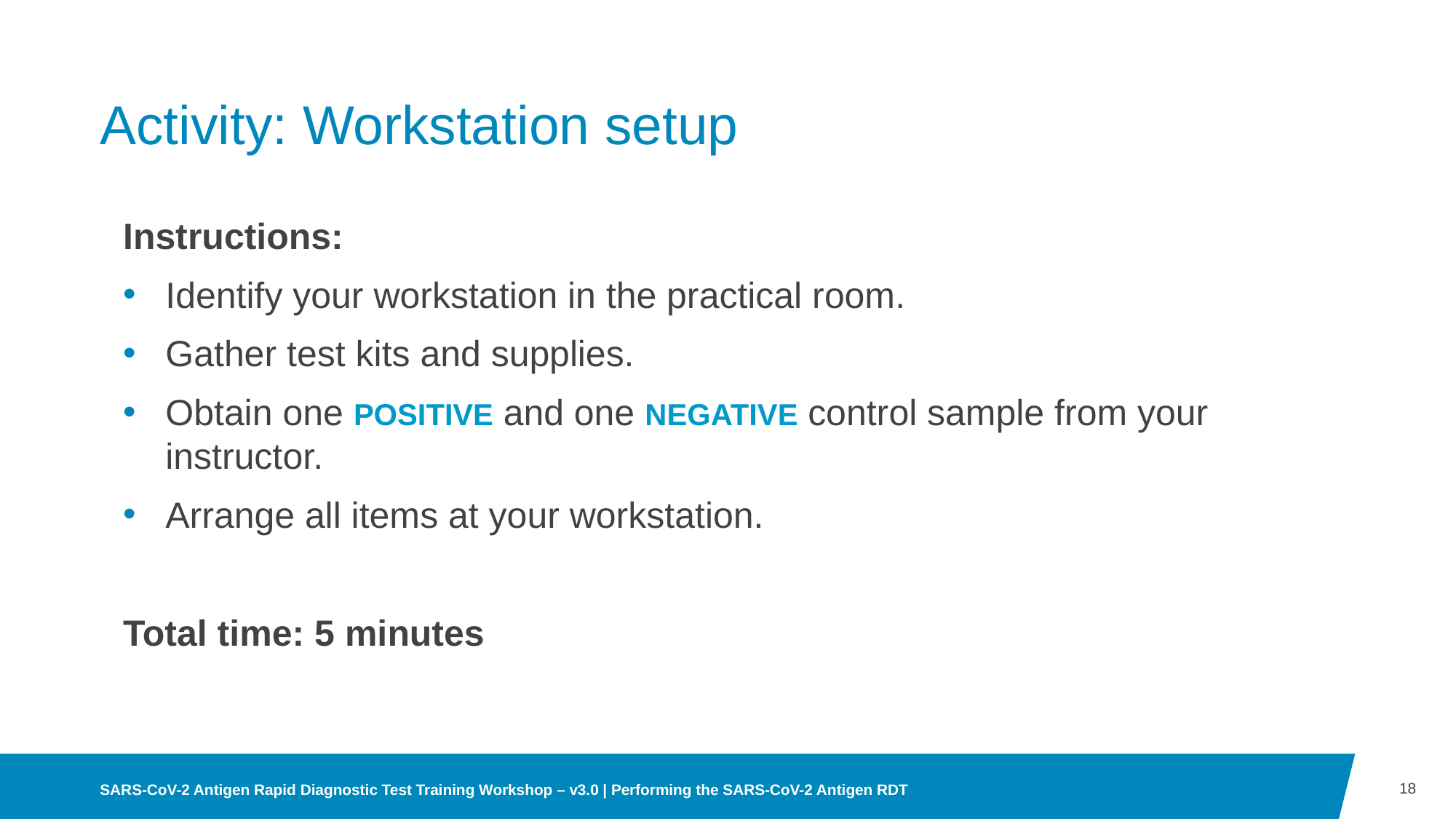

# Activity: Workstation setup
Instructions:
Identify your workstation in the practical room.
Gather test kits and supplies.
Obtain one POSITIVE and one NEGATIVE control sample from your instructor.
Arrange all items at your workstation.

Total time: 5 minutes

18
SARS-CoV-2 Antigen Rapid Diagnostic Test Training Workshop – v3.0 | Performing the SARS-CoV-2 Antigen RDT